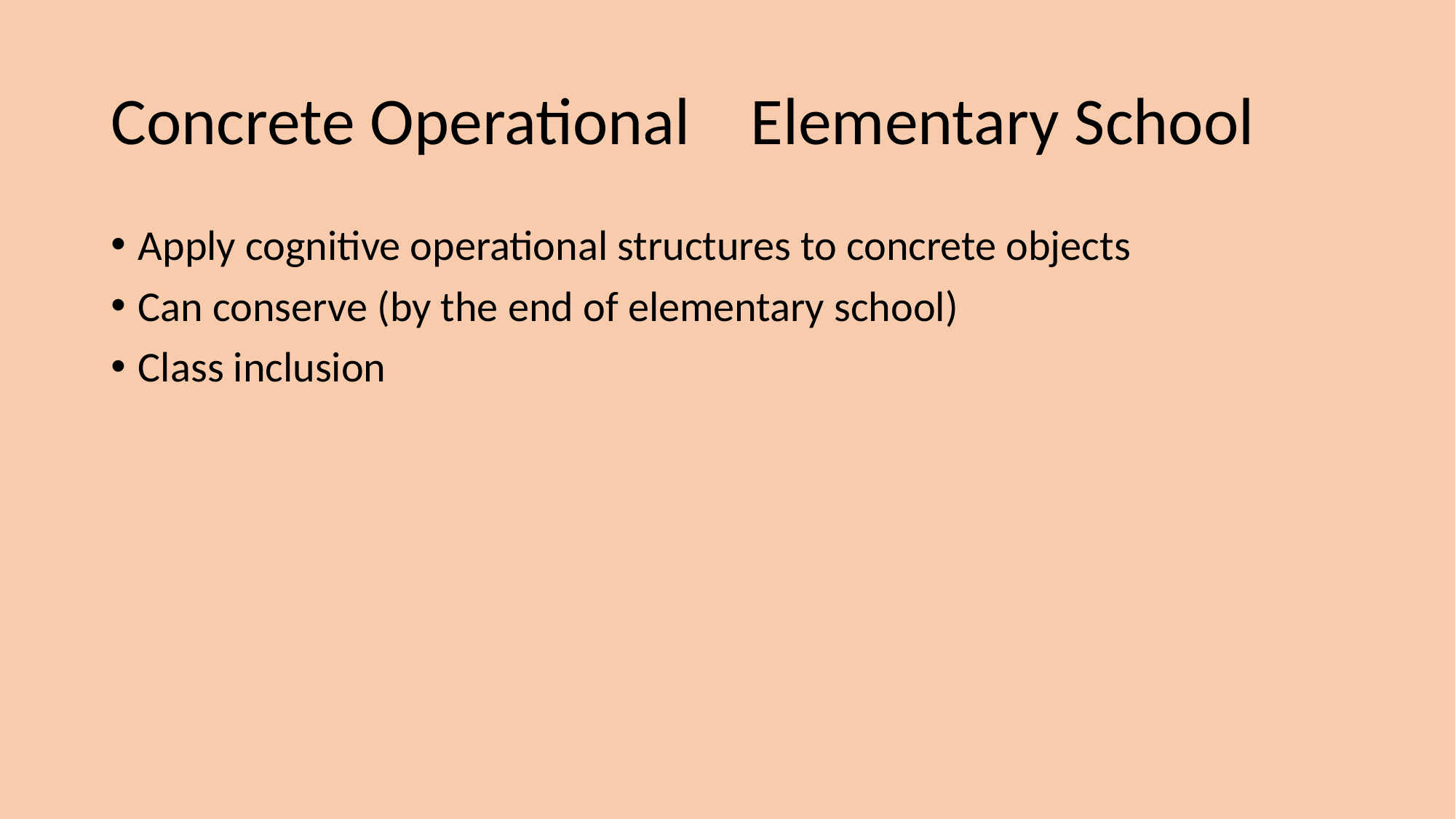

# Concrete Operational    Elementary School
Apply cognitive operational structures to concrete objects
Can conserve (by the end of elementary school)
Class inclusion